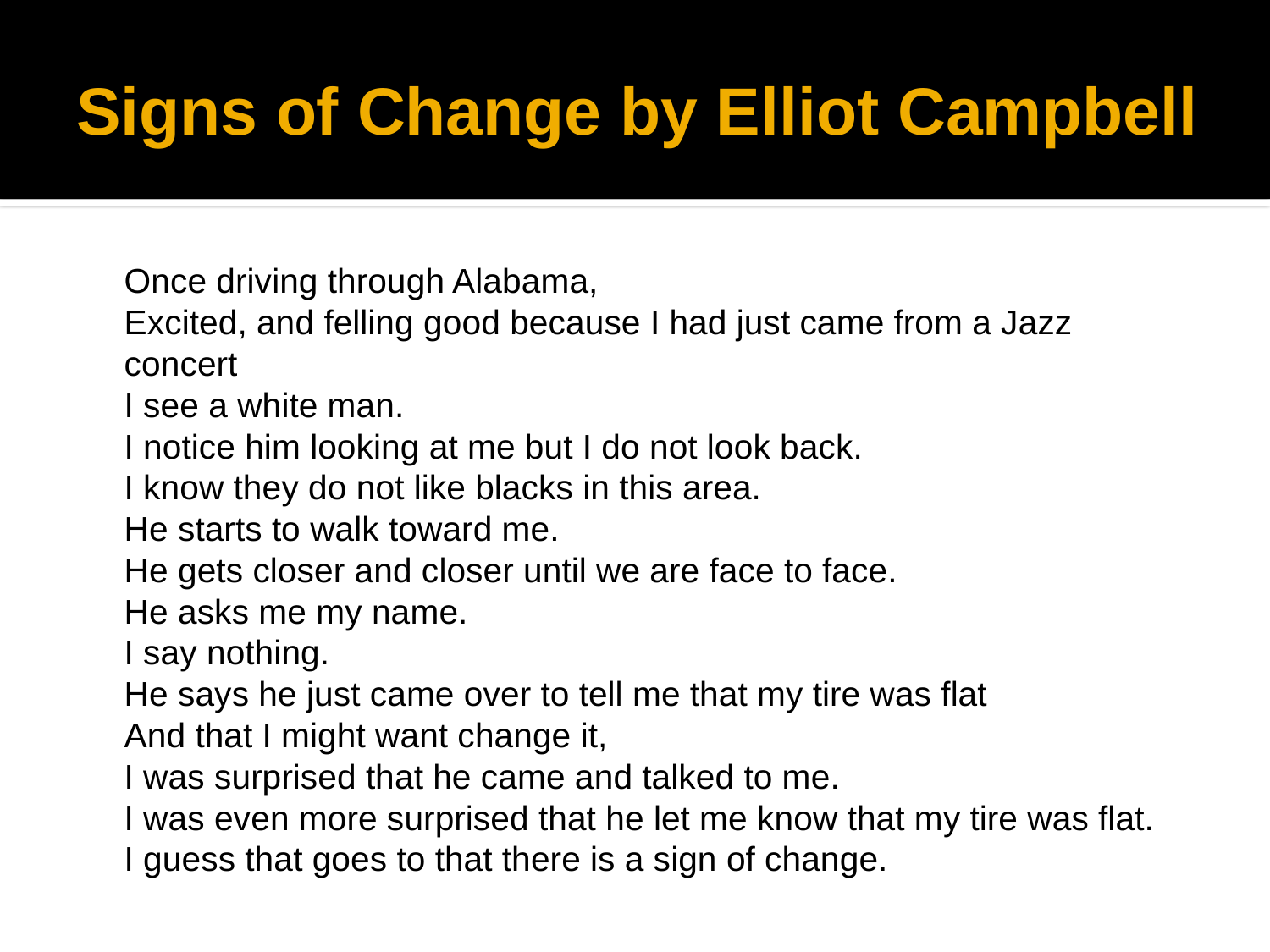

# Signs of Change by Elliot Campbell
	Once driving through Alabama,
Excited, and felling good because I had just came from a Jazz concert
I see a white man.
I notice him looking at me but I do not look back.
I know they do not like blacks in this area.
He starts to walk toward me.
He gets closer and closer until we are face to face.
He asks me my name.
I say nothing.
He says he just came over to tell me that my tire was flat
And that I might want change it,
I was surprised that he came and talked to me.
I was even more surprised that he let me know that my tire was flat.
I guess that goes to that there is a sign of change.